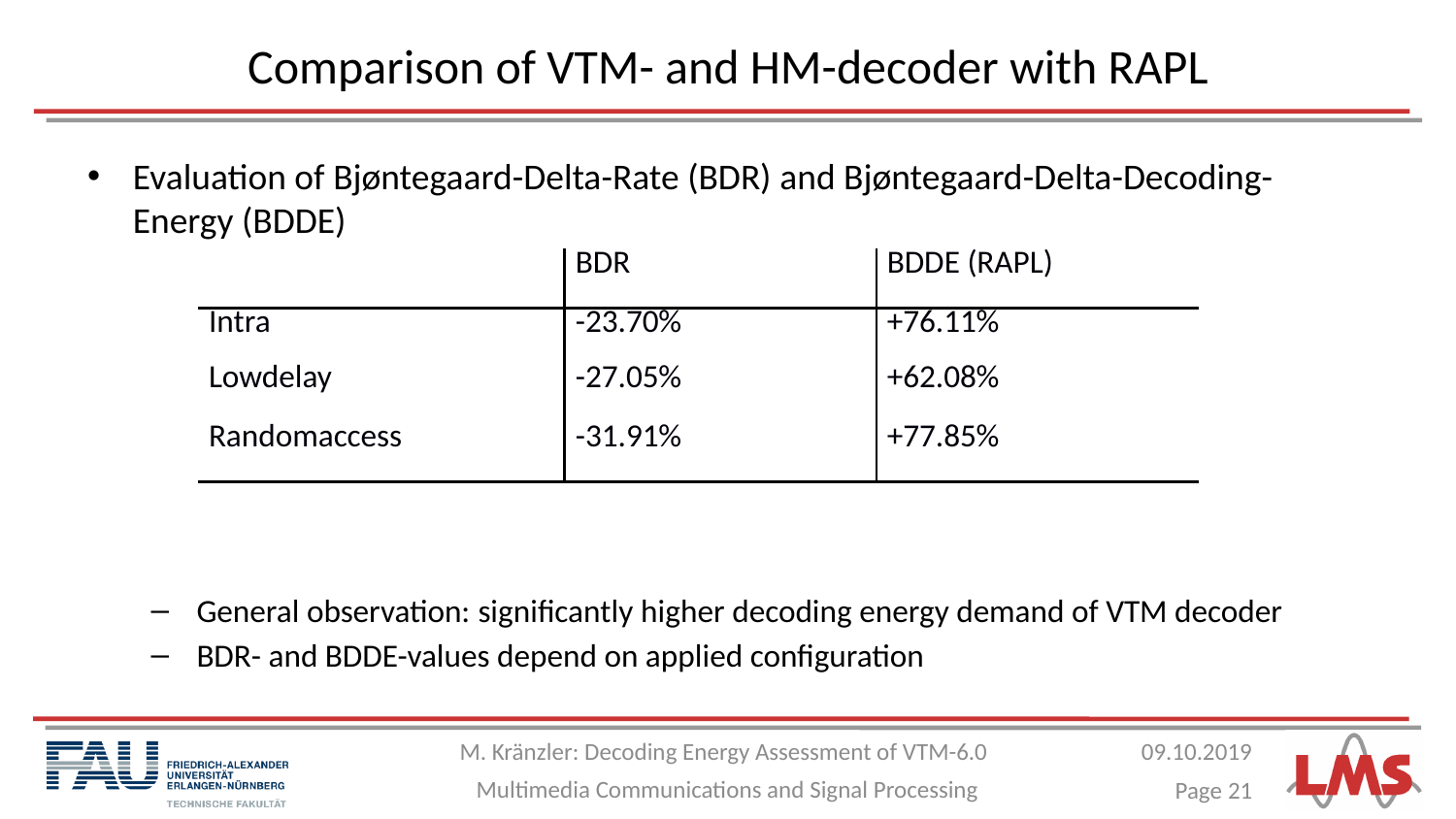

# Comparison of VTM- and HM-decoder with RAPL
Evaluation of Bjøntegaard-Delta-Rate (BDR) and Bjøntegaard-Delta-Decoding-Energy (BDDE)

General observation: significantly higher decoding energy demand of VTM decoder
BDR- and BDDE-values depend on applied configuration
|  | BDR | BDDE (RAPL) |
| --- | --- | --- |
| Intra | -23.70% | +76.11% |
| Lowdelay | -27.05% | +62.08% |
| Randomaccess | -31.91% | +77.85% |